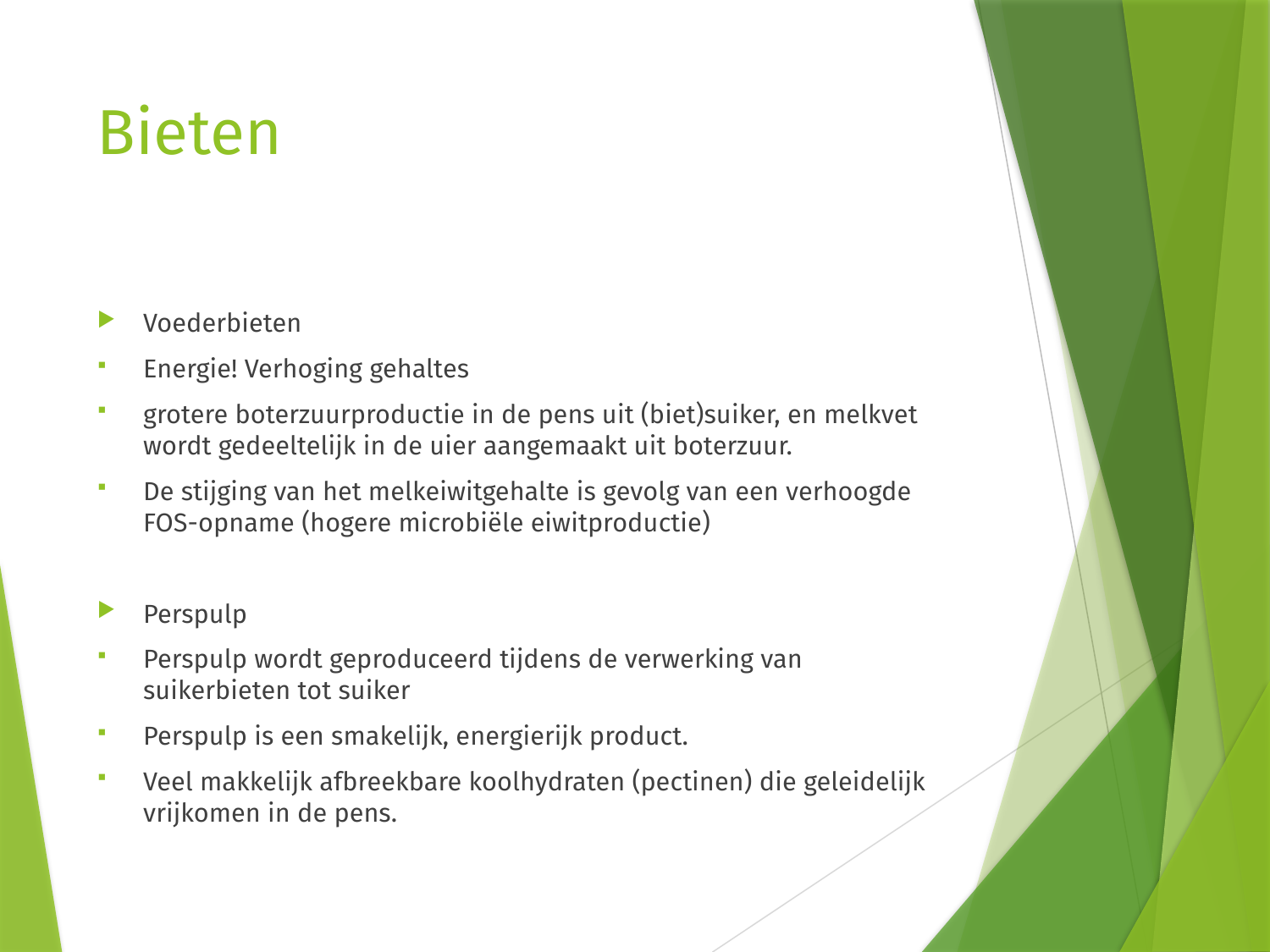

# Bieten
Voederbieten
Energie! Verhoging gehaltes
grotere boterzuurproductie in de pens uit (biet)suiker, en melkvet wordt gedeeltelijk in de uier aangemaakt uit boterzuur.
De stijging van het melkeiwitgehalte is gevolg van een verhoogde FOS-opname (hogere microbiële eiwitproductie)

Perspulp
Perspulp wordt geproduceerd tijdens de verwerking van suikerbieten tot suiker
Perspulp is een smakelijk, energierijk product.
Veel makkelijk afbreekbare koolhydraten (pectinen) die geleidelijk vrijkomen in de pens.